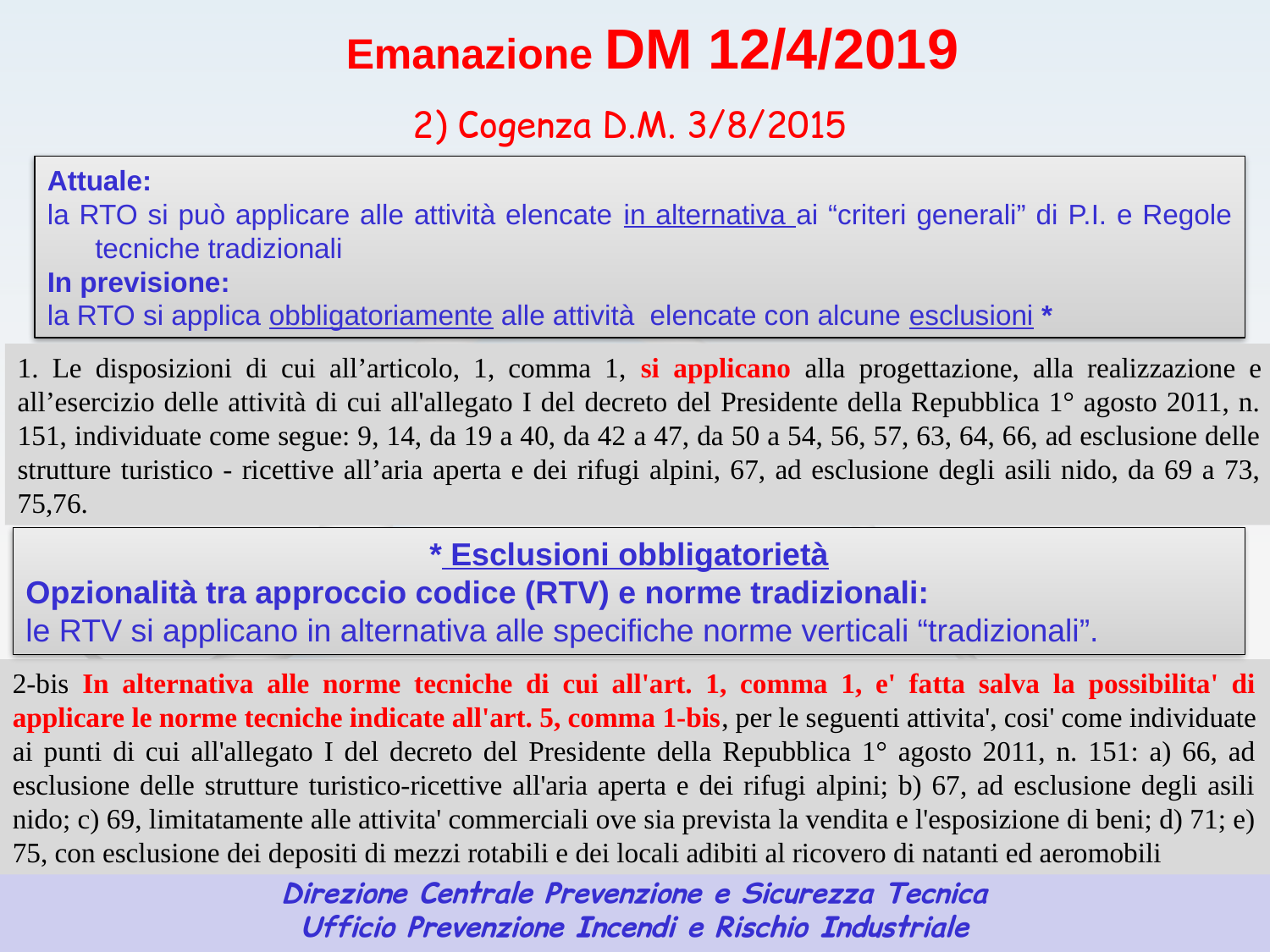

Emanazione DM 12/4/2019
2) Cogenza D.M. 3/8/2015
Attuale:
la RTO si può applicare alle attività elencate in alternativa ai “criteri generali” di P.I. e Regole tecniche tradizionali
In previsione:
la RTO si applica obbligatoriamente alle attività  elencate con alcune esclusioni *
1. Le disposizioni di cui all’articolo, 1, comma 1, si applicano alla progettazione, alla realizzazione e all’esercizio delle attività di cui all'allegato I del decreto del Presidente della Repubblica 1° agosto 2011, n. 151, individuate come segue: 9, 14, da 19 a 40, da 42 a 47, da 50 a 54, 56, 57, 63, 64, 66, ad esclusione delle strutture turistico - ricettive all’aria aperta e dei rifugi alpini, 67, ad esclusione degli asili nido, da 69 a 73, 75,76.
* Esclusioni obbligatorietà
Opzionalità tra approccio codice (RTV) e norme tradizionali:
le RTV si applicano in alternativa alle specifiche norme verticali “tradizionali”.
2-bis In alternativa alle norme tecniche di cui all'art. 1, comma 1, e' fatta salva la possibilita' di applicare le norme tecniche indicate all'art. 5, comma 1-bis, per le seguenti attivita', cosi' come individuate ai punti di cui all'allegato I del decreto del Presidente della Repubblica 1° agosto 2011, n. 151: a) 66, ad esclusione delle strutture turistico-ricettive all'aria aperta e dei rifugi alpini; b) 67, ad esclusione degli asili nido; c) 69, limitatamente alle attivita' commerciali ove sia prevista la vendita e l'esposizione di beni; d) 71; e) 75, con esclusione dei depositi di mezzi rotabili e dei locali adibiti al ricovero di natanti ed aeromobili